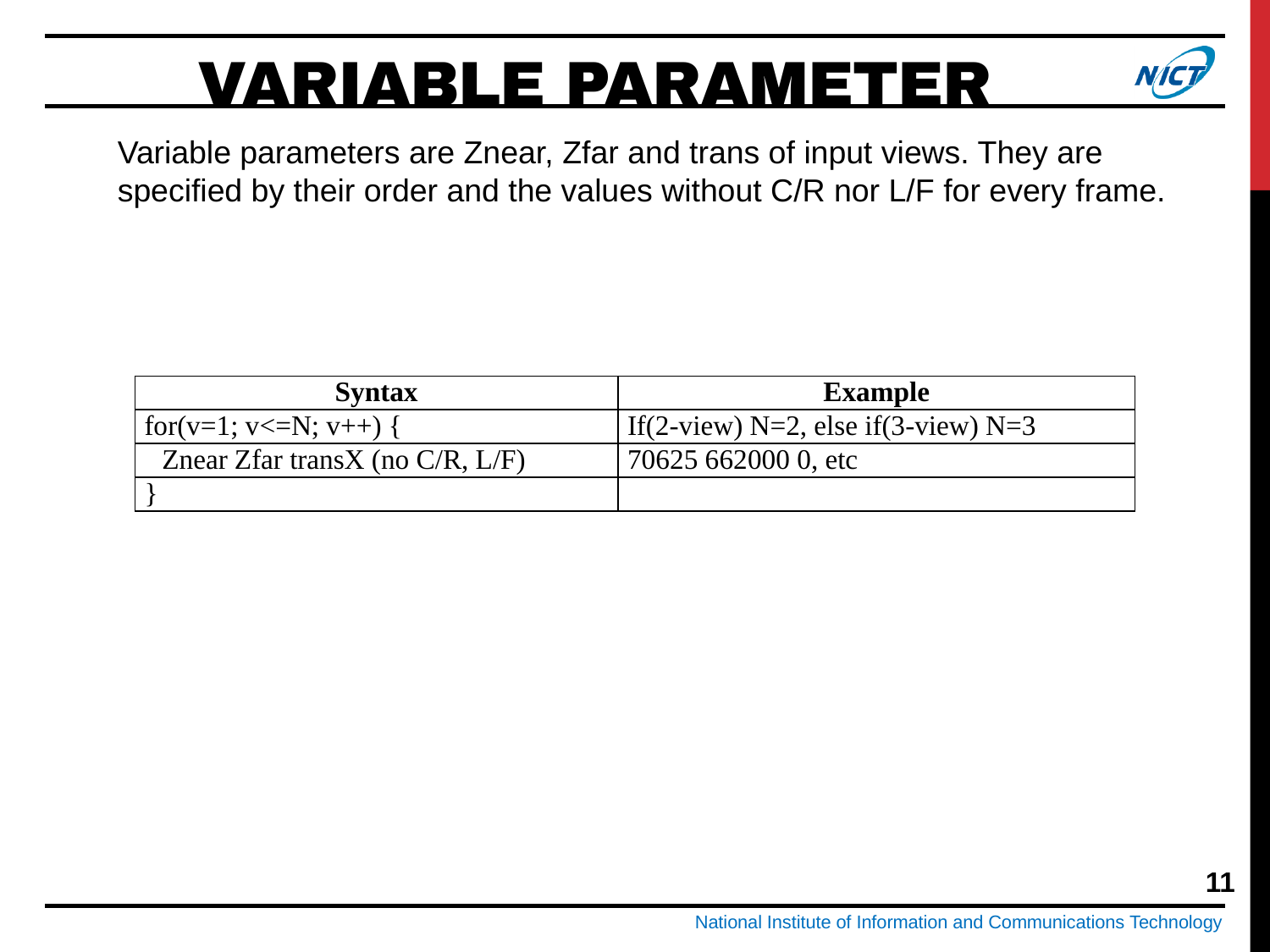

Variable parameter

Variable parameters are Znear, Zfar and trans of input views. They are specified by their order and the values without C/R nor L/F for every frame.
| Syntax | Example |
| --- | --- |
| for(v=1; v<=N; v++) { | If(2-view) N=2, else if(3-view) N=3 |
| Znear Zfar transX (no C/R, L/F) | 70625 662000 0, etc |
| } |  |

11